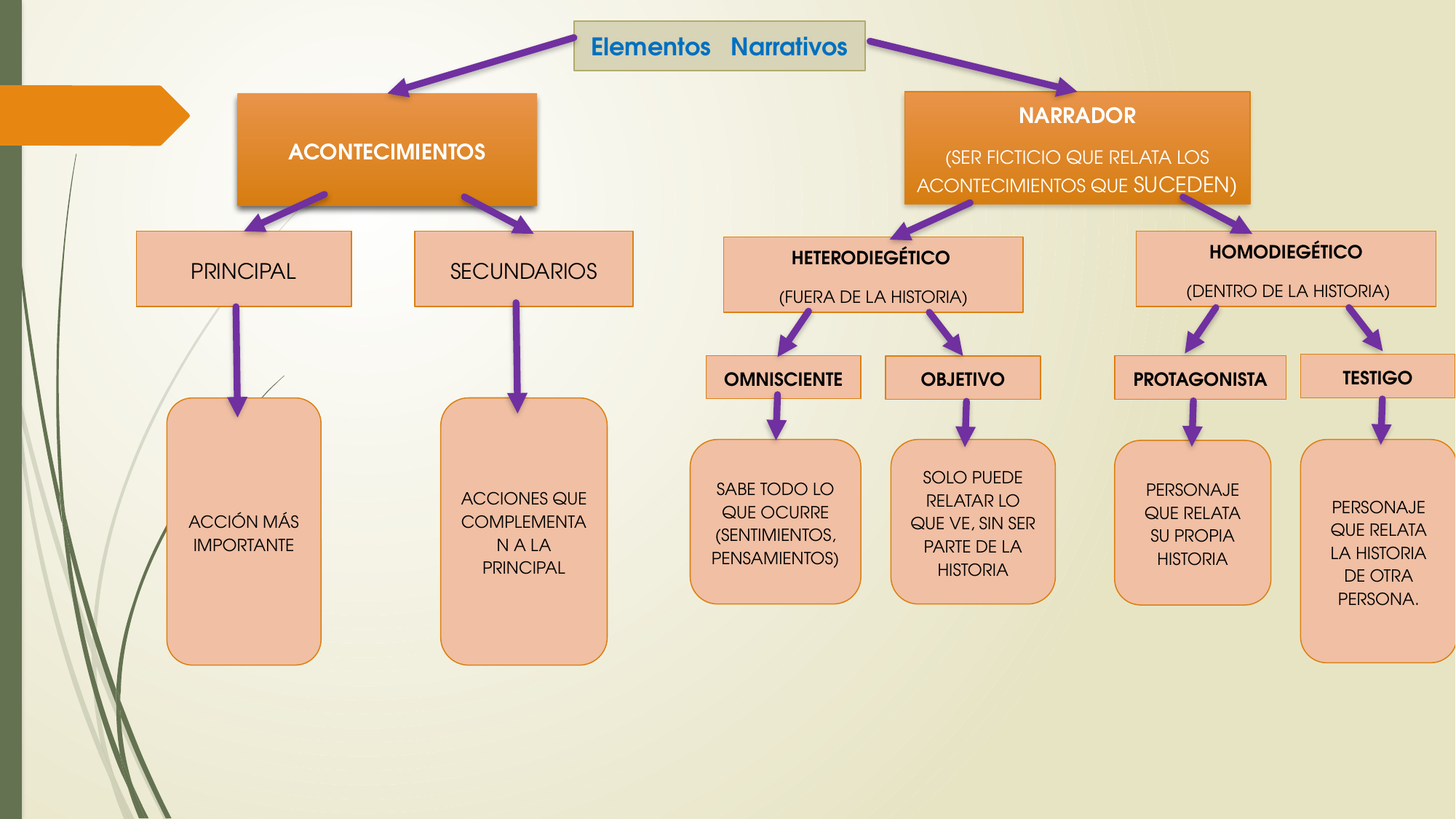

Elementos   Narrativos
NARRADOR
(SER FICTICIO QUE RELATA LOS ACONTECIMIENTOS QUE SUCEDEN)
ACONTECIMIENTOS
PRINCIPAL
SECUNDARIOS
HOMODIEGÉTICO
 (DENTRO DE LA HISTORIA)
HETERODIEGÉTICO
(FUERA DE LA HISTORIA)
TESTIGO
OMNISCIENTE
PROTAGONISTA
OBJETIVO
ACCIÓN MÁS IMPORTANTE
ACCIONES QUE COMPLEMENTAN A LA PRINCIPAL
SABE TODO LO QUE OCURRE (SENTIMIENTOS, PENSAMIENTOS)
SOLO PUEDE RELATAR LO QUE VE, SIN SER PARTE DE LA HISTORIA
PERSONAJE QUE RELATA LA HISTORIA DE OTRA PERSONA.
PERSONAJE QUE RELATA SU PROPIA HISTORIA